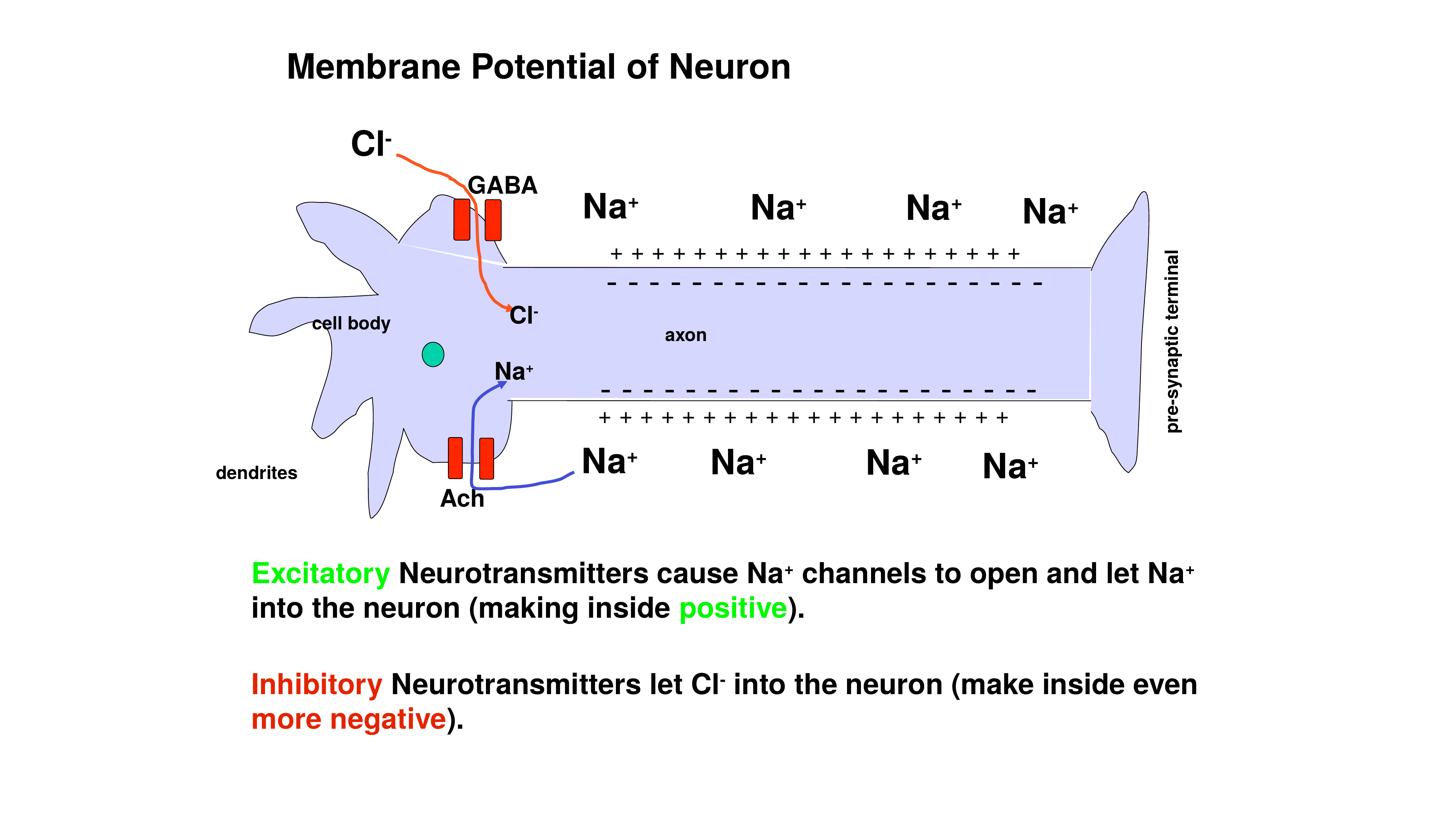

Membrane Potential of Neuron
Cl-

GABA
Na+
Na+
Na+
Na+

+ + + + + + + + + + + + + + + + + + + +

- - - - - - - - - - - - - - - - - - - - -
Cl-
cell body
axon
pre-synaptic terminal

Na+
- - - - - - - - - - - - - - - - - - - - -

+ + + + + + + + + + + + + + + + + + + +
Na+
Na+
Na+

Na+
dendrites
Ach
Excitatory Neurotransmitters cause Na+ channels to open and let Na+ into the neuron (making inside positive).

Inhibitory Neurotransmitters let Cl- into the neuron (make inside even more negative).